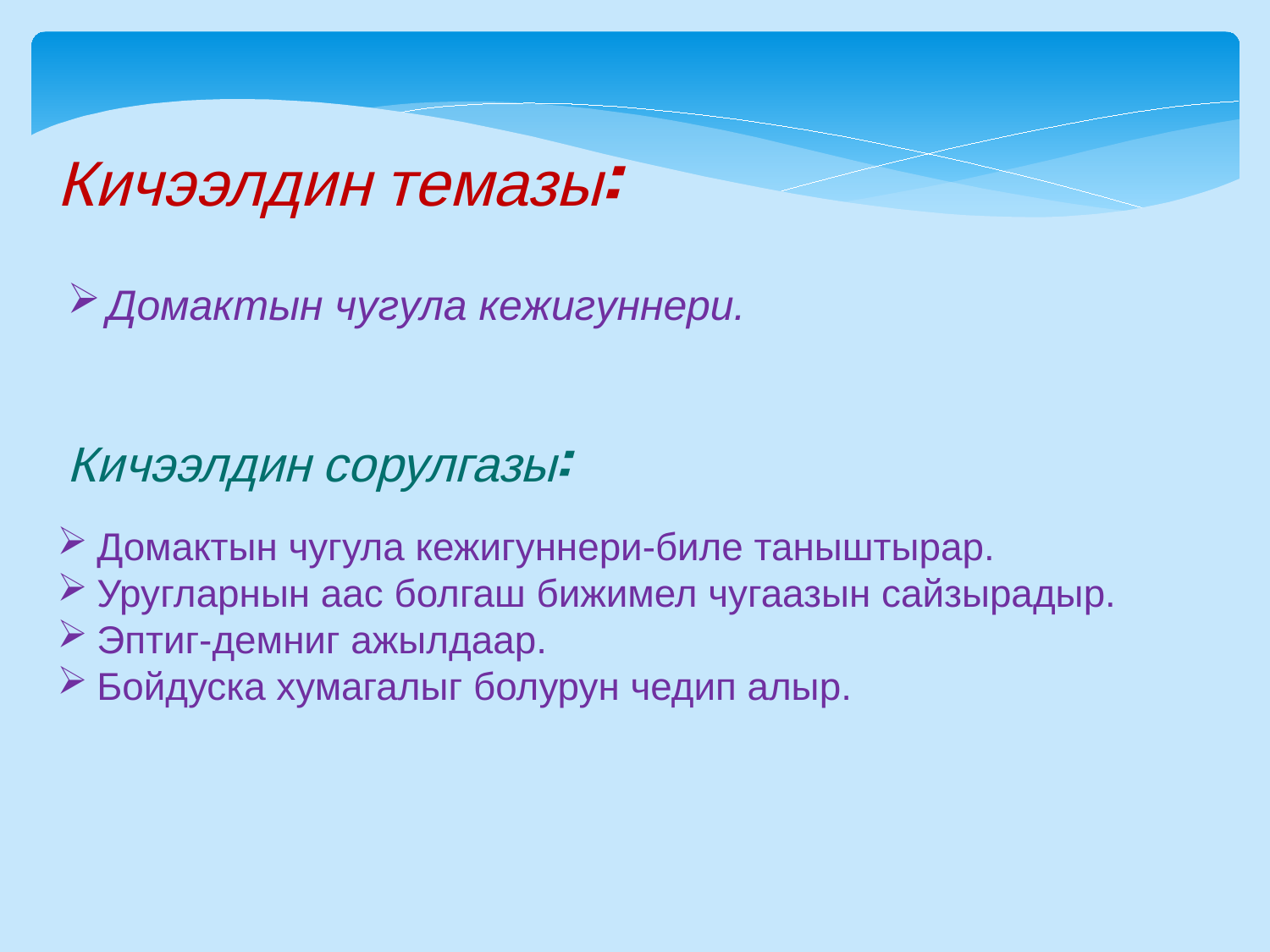

Кичээлдин темазы:
Домактын чугула кежигуннери.
Кичээлдин сорулгазы:
Домактын чугула кежигуннери-биле таныштырар.
Уругларнын аас болгаш бижимел чугаазын сайзырадыр.
Эптиг-демниг ажылдаар.
Бойдуска хумагалыг болурун чедип алыр.